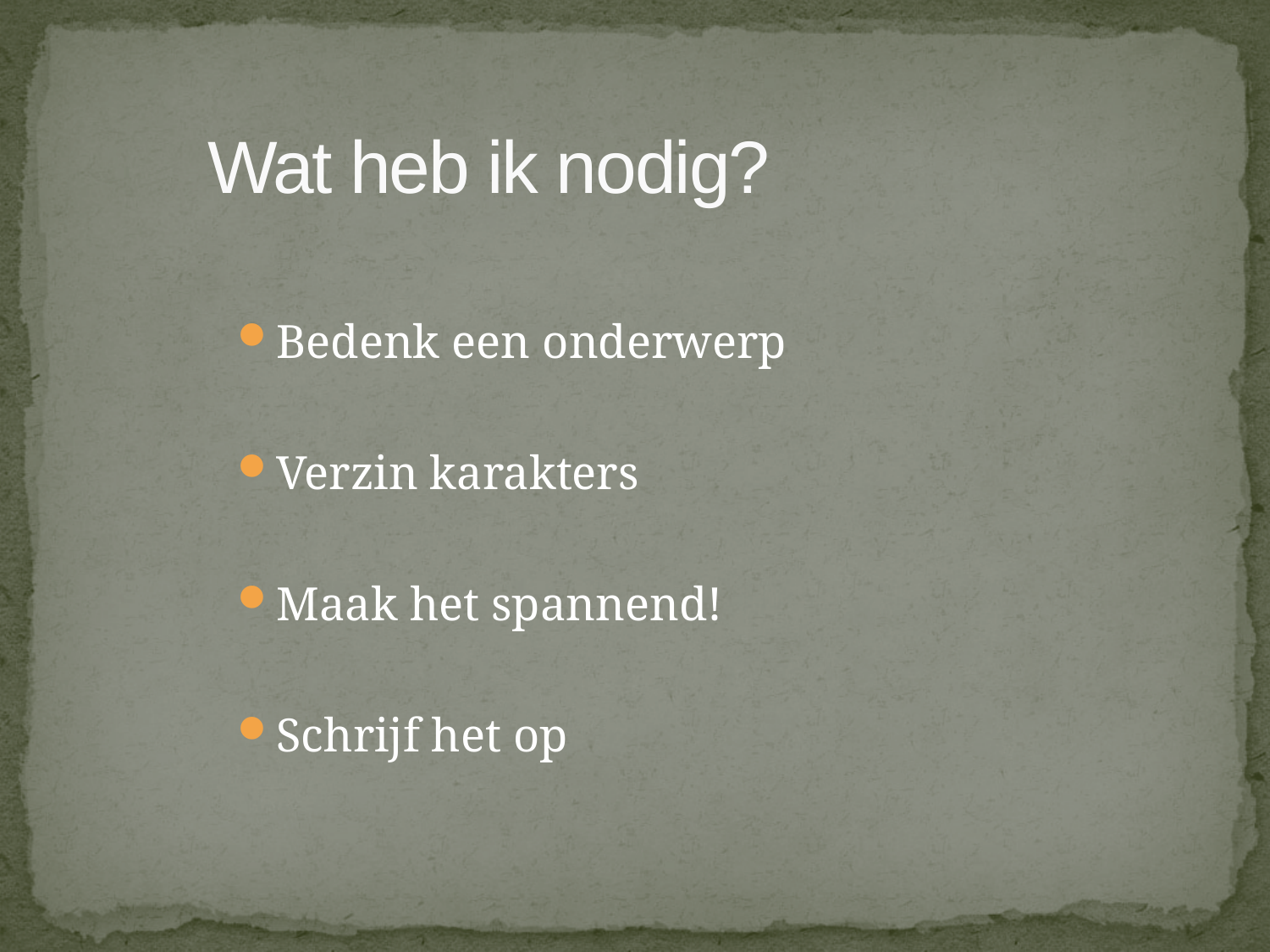

# Wat heb ik nodig?
Bedenk een onderwerp

Verzin karakters

Maak het spannend!

Schrijf het op